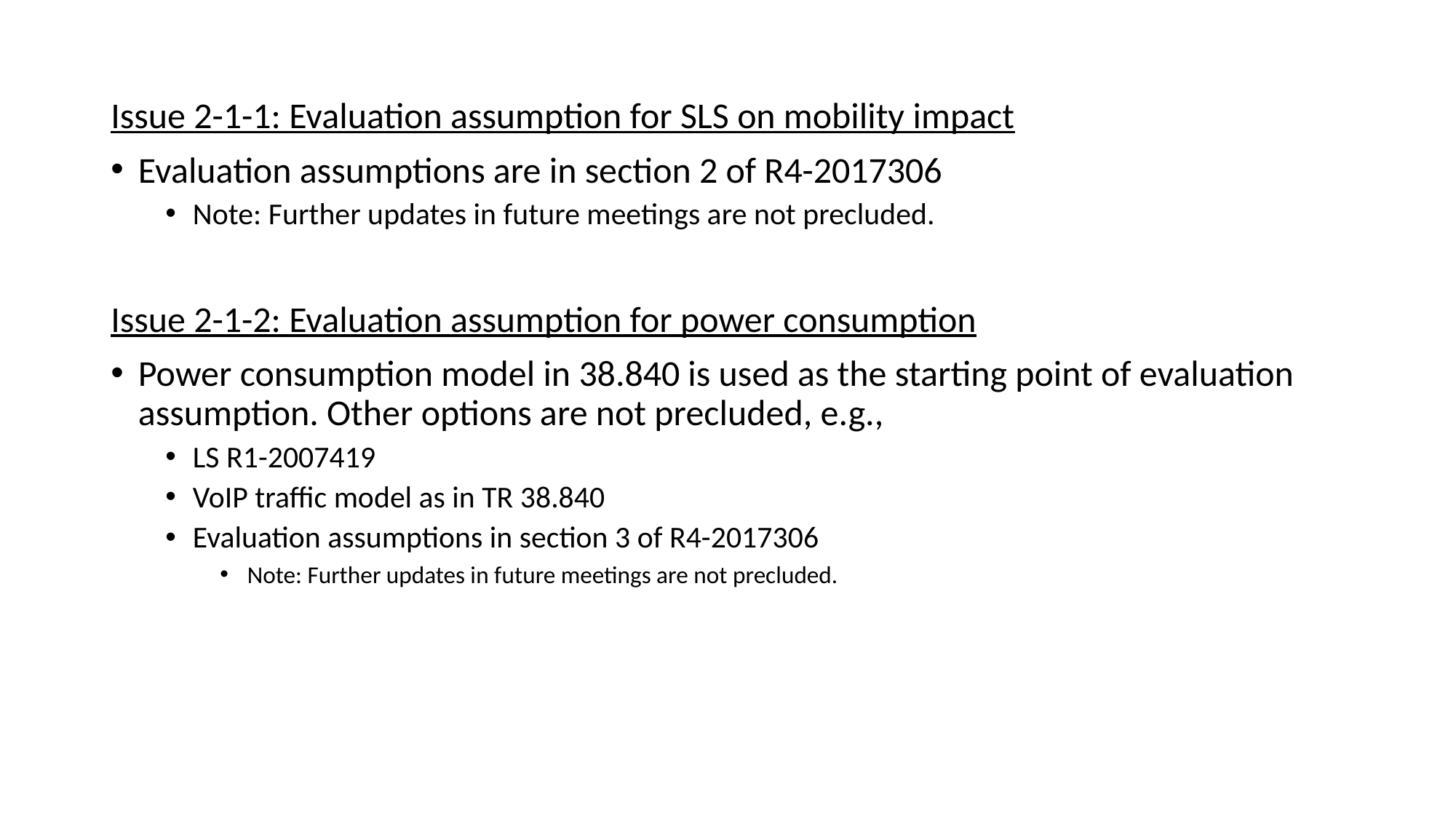

Issue 2-1-1: Evaluation assumption for SLS on mobility impact
Evaluation assumptions are in section 2 of R4-2017306
Note: Further updates in future meetings are not precluded.

Issue 2-1-2: Evaluation assumption for power consumption
Power consumption model in 38.840 is used as the starting point of evaluation assumption. Other options are not precluded, e.g.,
LS R1-2007419
VoIP traffic model as in TR 38.840
Evaluation assumptions in section 3 of R4-2017306
Note: Further updates in future meetings are not precluded.